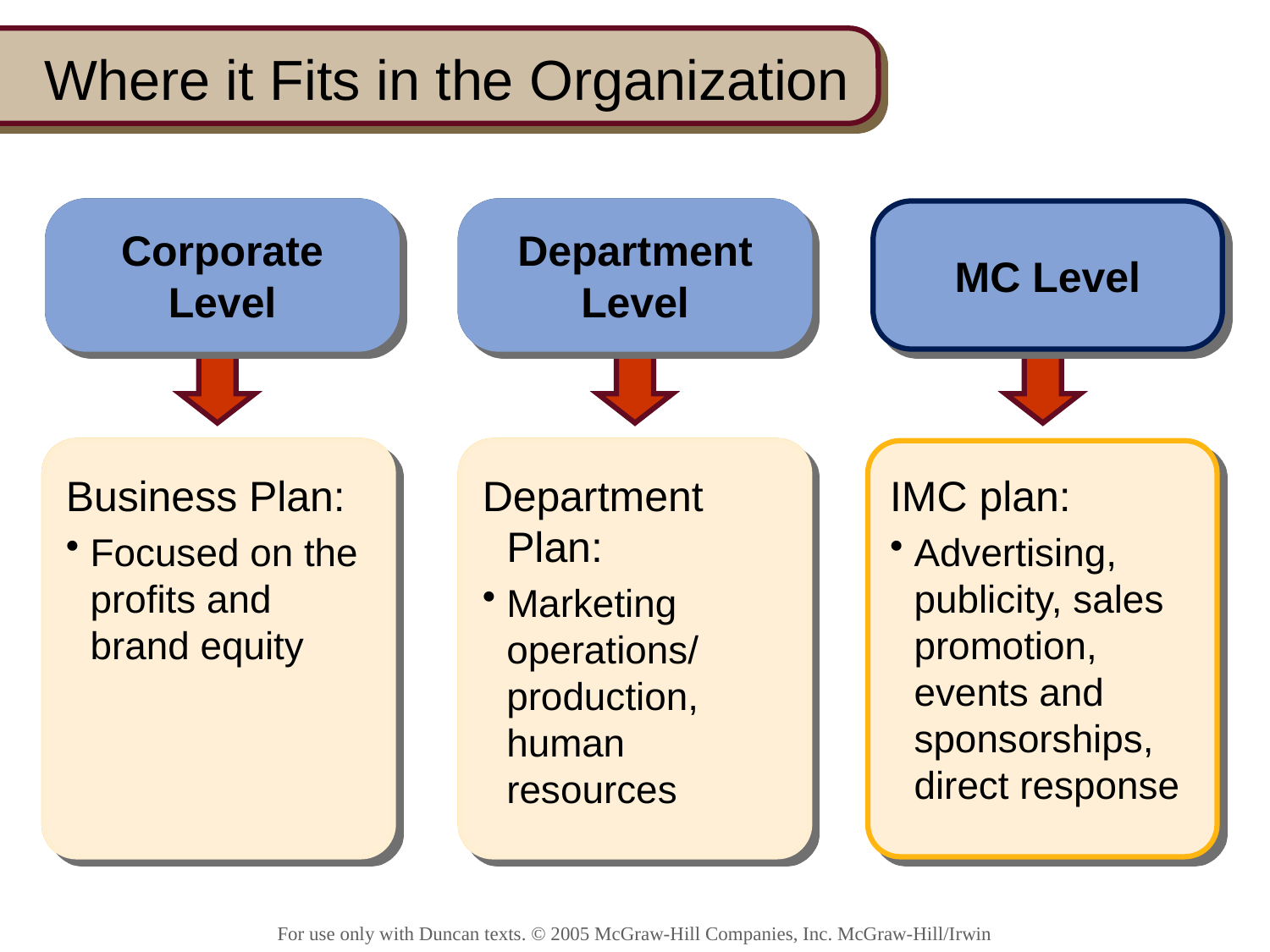

# Where it Fits in the Organization
Corporate Level

Business Plan:
Focused on the profits and brand equity
Corporate Level
Business Plan:
Focused on the profits and brand equity
Department Level

Department Plan:
Marketing operations/
production, human resources
Department Level
Department Plan:
Marketing operations/
production, human resources
MC Level

IMC plan:
Advertising, publicity, sales promotion, events and sponsorships, direct response